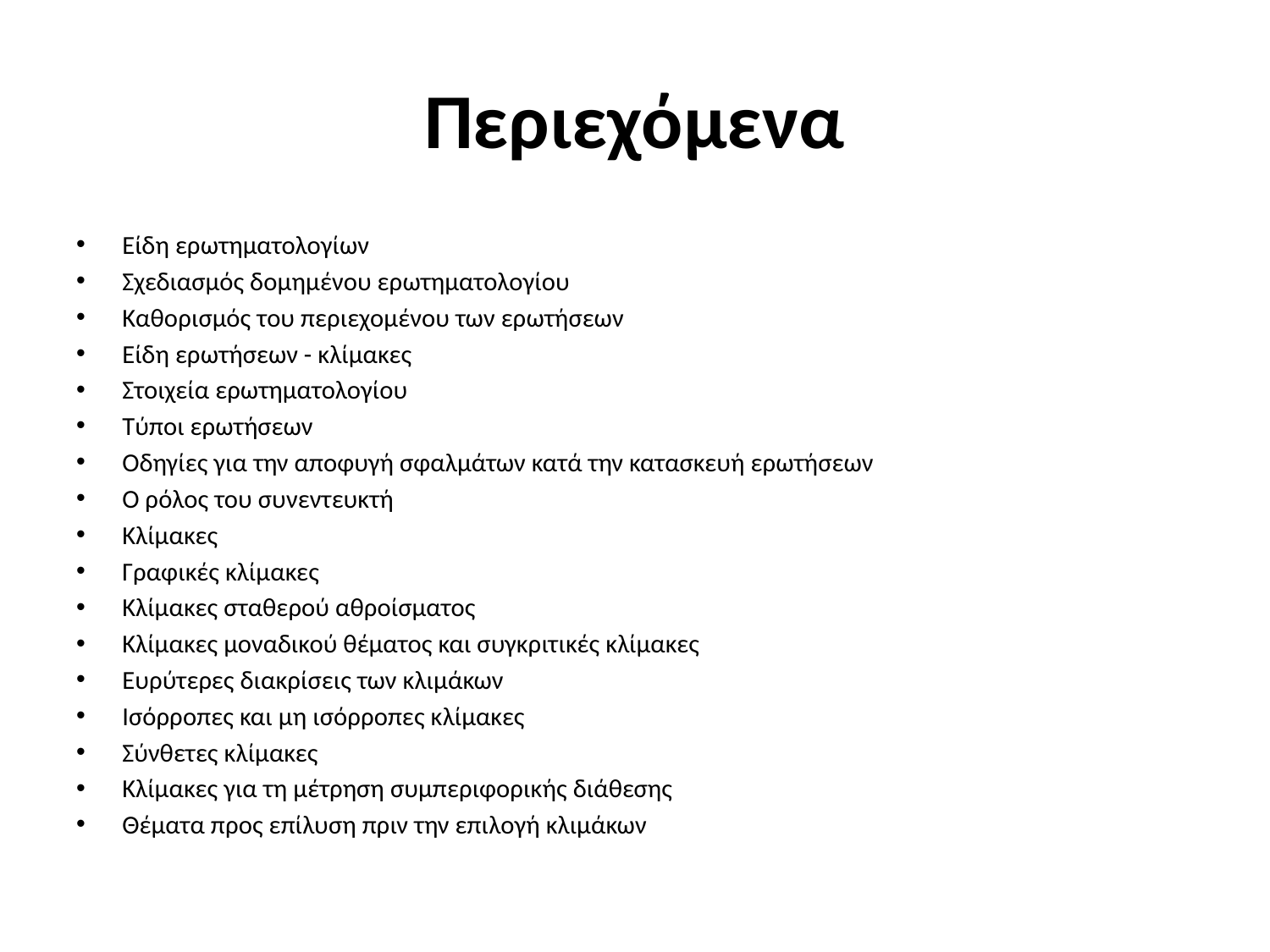

# Περιεχόμενα
Είδη ερωτηματολογίων
Σχεδιασμός δομημένου ερωτηματολογίου
Καθορισμός του περιεχομένου των ερωτήσεων
Είδη ερωτήσεων - κλίμακες
Στοιχεία ερωτηματολογίου
Τύποι ερωτήσεων
Οδηγίες για την αποφυγή σφαλμάτων κατά την κατασκευή ερωτήσεων
Ο ρόλος του συνεντευκτή
Κλίμακες
Γραφικές κλίμακες
Κλίμακες σταθερού αθροίσματος
Κλίμακες μοναδικού θέματος και συγκριτικές κλίμακες
Ευρύτερες διακρίσεις των κλιμάκων
Ισόρροπες και μη ισόρροπες κλίμακες
Σύνθετες κλίμακες
Κλίμακες για τη μέτρηση συμπεριφορικής διάθεσης
Θέματα προς επίλυση πριν την επιλογή κλιμάκων